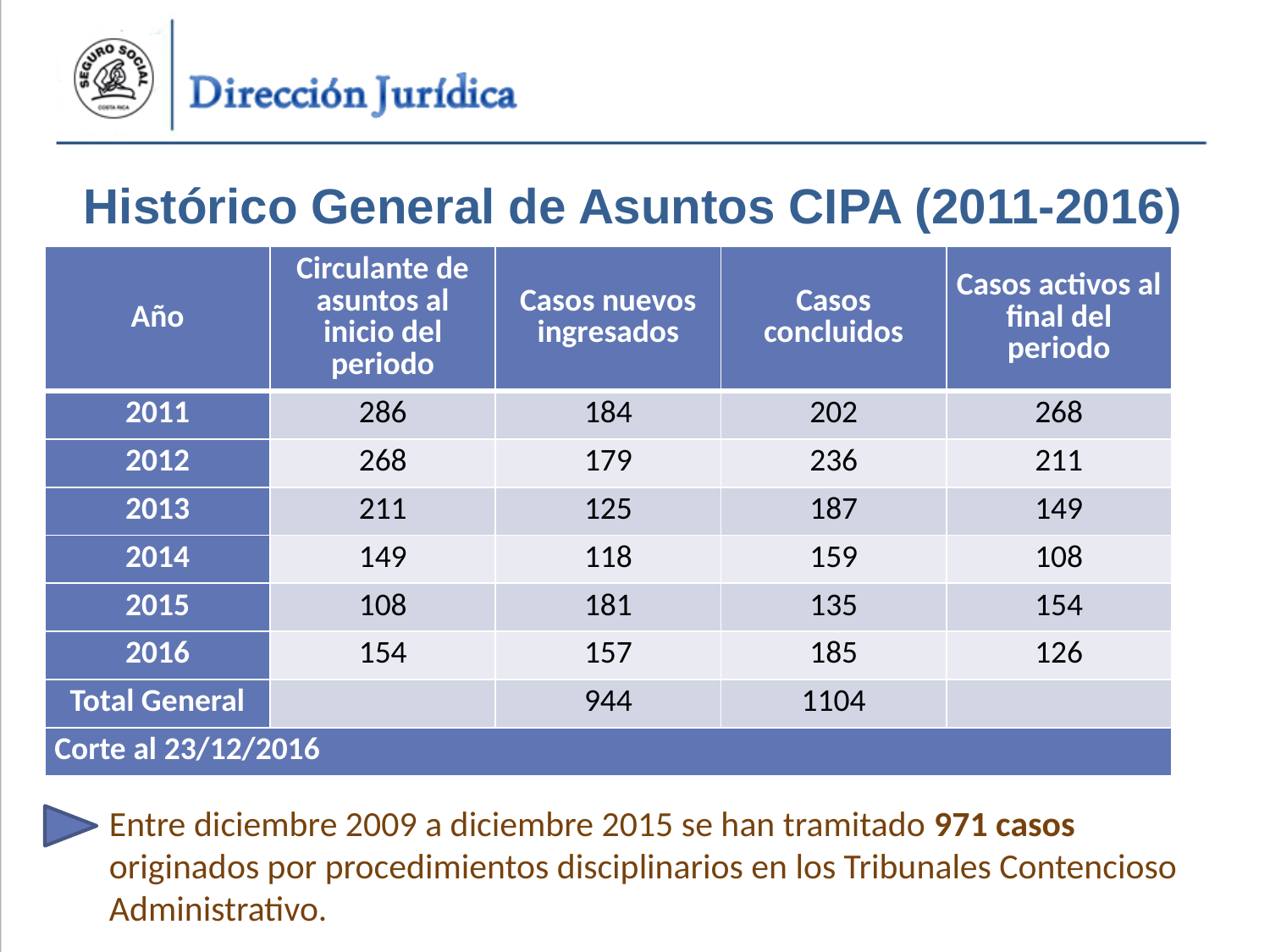

Histórico General de Asuntos CIPA (2011-2016)
| Año | Circulante de asuntos al inicio del periodo | Casos nuevos ingresados | Casos concluidos | Casos activos al final del periodo |
| --- | --- | --- | --- | --- |
| 2011 | 286 | 184 | 202 | 268 |
| 2012 | 268 | 179 | 236 | 211 |
| 2013 | 211 | 125 | 187 | 149 |
| 2014 | 149 | 118 | 159 | 108 |
| 2015 | 108 | 181 | 135 | 154 |
| 2016 | 154 | 157 | 185 | 126 |
| Total General |  | 944 | 1104 |  |
| Corte al 23/12/2016 |  |  |  |  |
Entre diciembre 2009 a diciembre 2015 se han tramitado 971 casos originados por procedimientos disciplinarios en los Tribunales Contencioso Administrativo.